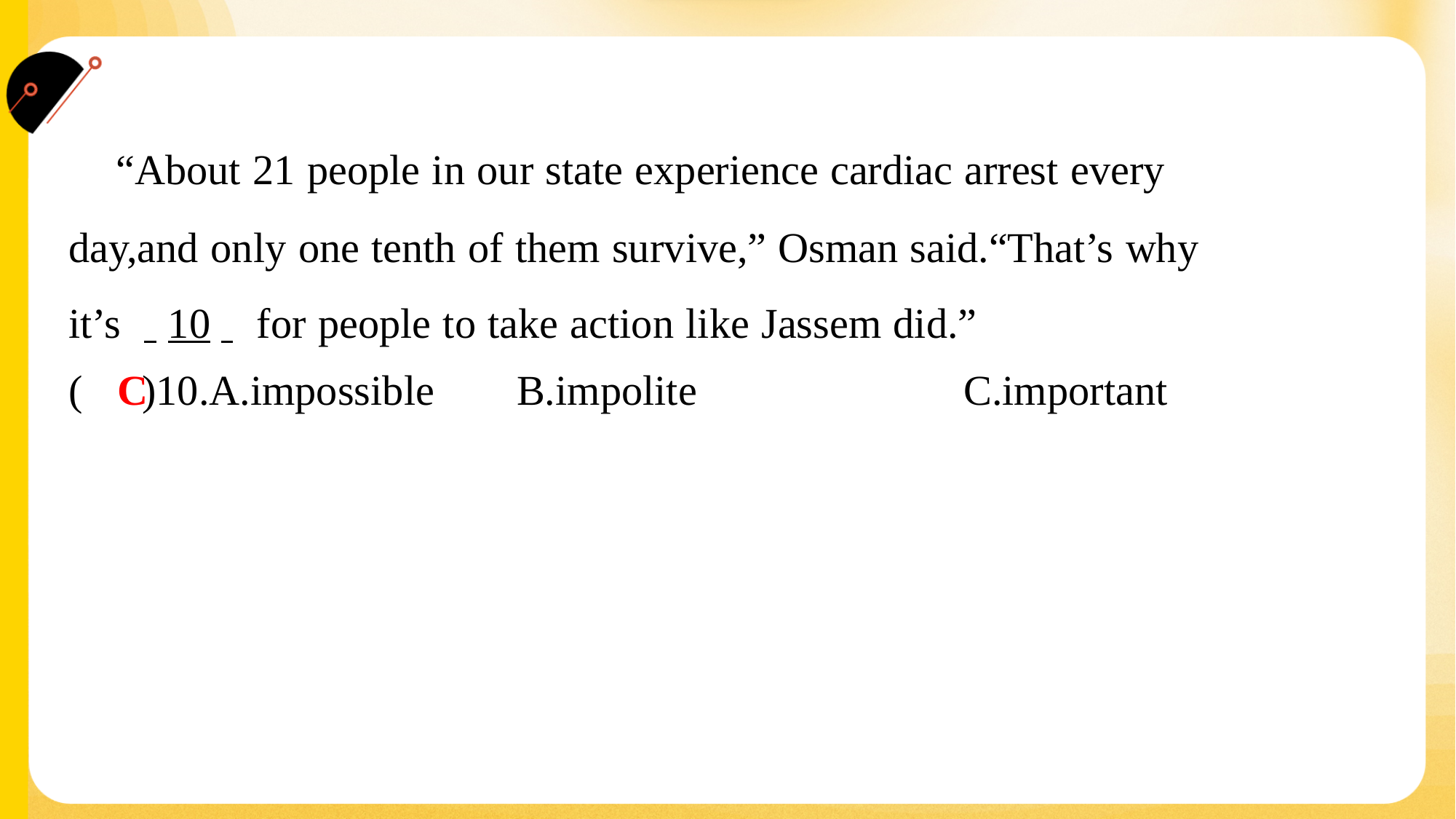

“About 21 people in our state experience cardiac arrest every
day,and only one tenth of them survive,” Osman said.“That’s why
it’s . .10. . for people to take action like Jassem did.”#6
C
(     )10.A.impossible	B.impolite	C.important